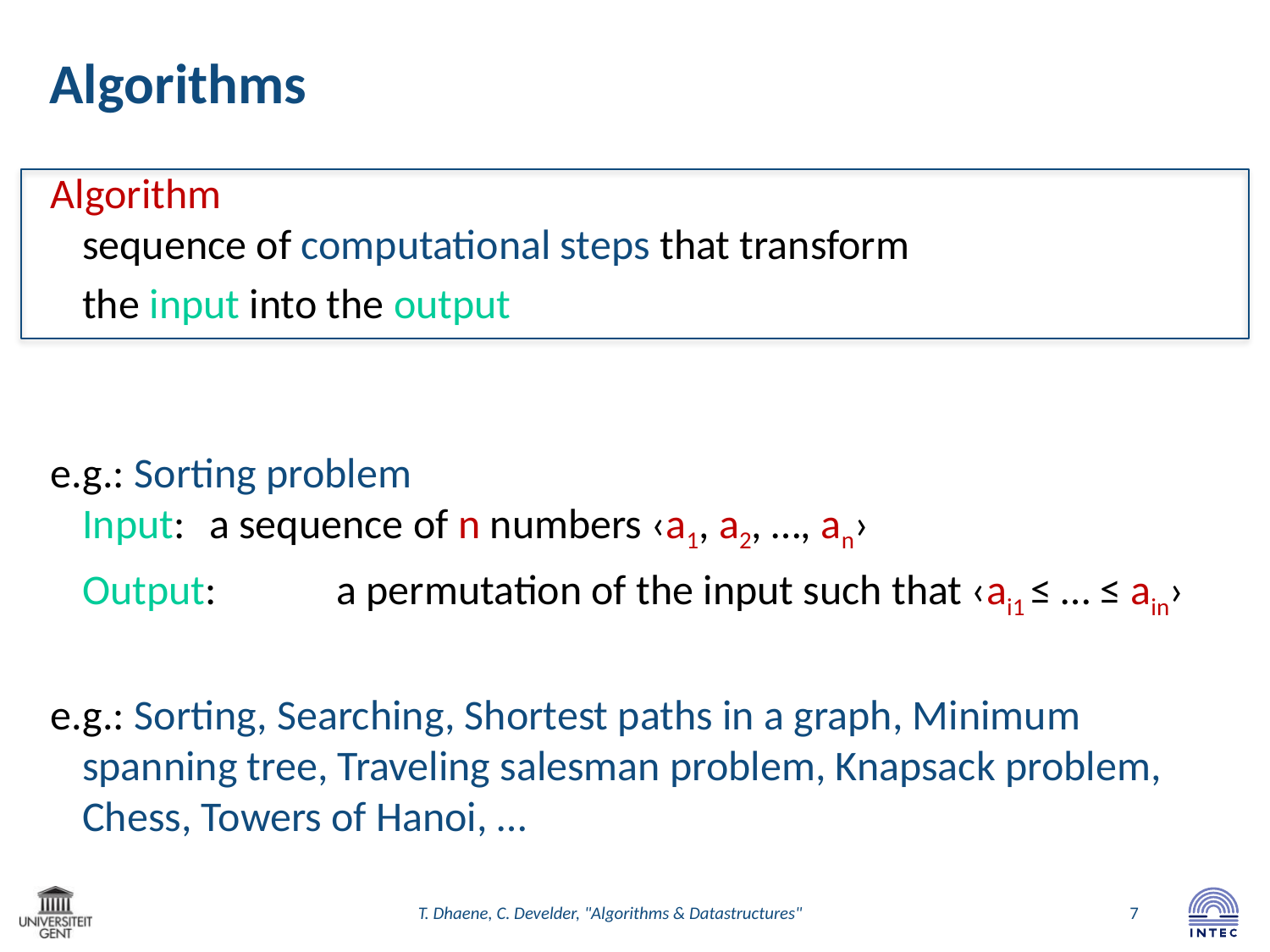

# Algorithms
Algorithm
sequence of computational steps that transform
	the input into the output

e.g.: Sorting problem
Input:  	a sequence of n numbers ‹a1, a2, …, an›
	Output: 	a permutation of the input such that ‹ai1 ≤ … ≤ ain›

e.g.: Sorting, Searching, Shortest paths in a graph, Minimum spanning tree, Traveling salesman problem, Knapsack problem, Chess, Towers of Hanoi, …

T. Dhaene, C. Develder, "Algorithms & Datastructures"
7